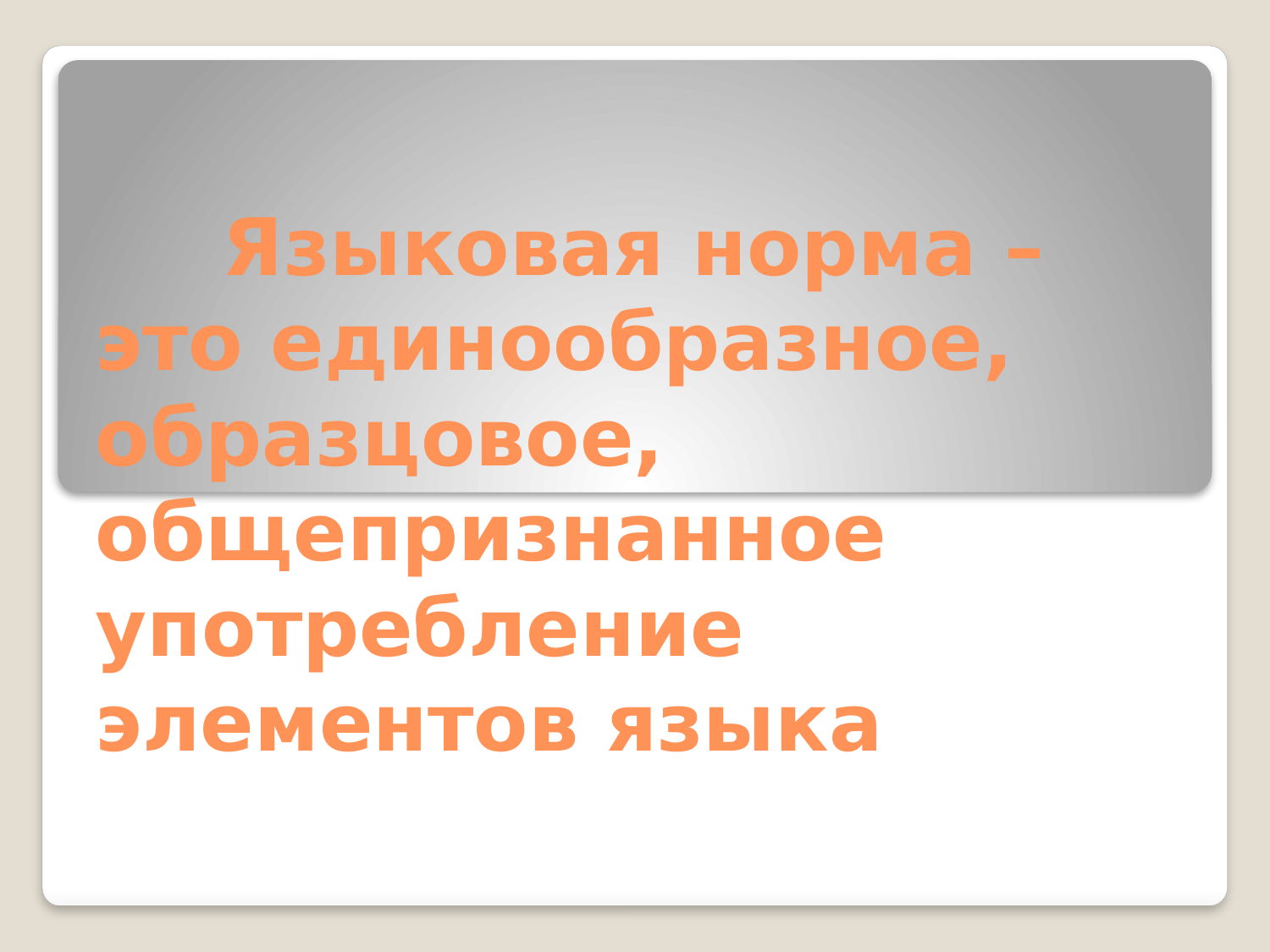

# Языковая норма – это единообразное, образцовое, общепризнанное употребление элементов языка